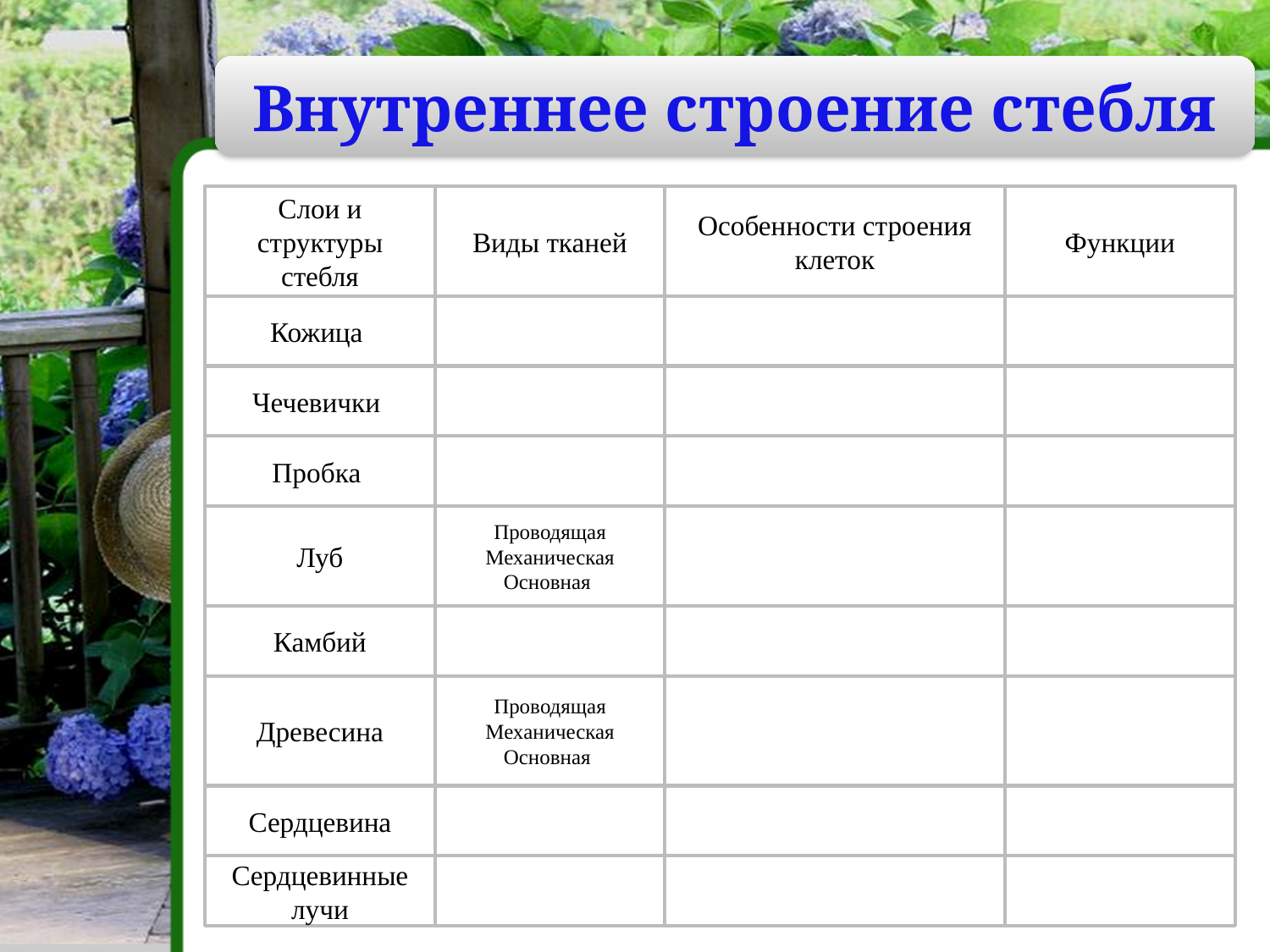

Внутреннее строение стебля
Слои и структуры стебля
Виды тканей
Особенности строения клеток
Функции
Кожица

Чечевички

Пробка

Луб
Проводящая
Механическая
Основная

Камбий

Древесина
Проводящая
Механическая
Основная

Сердцевина

Сердцевинные лучи